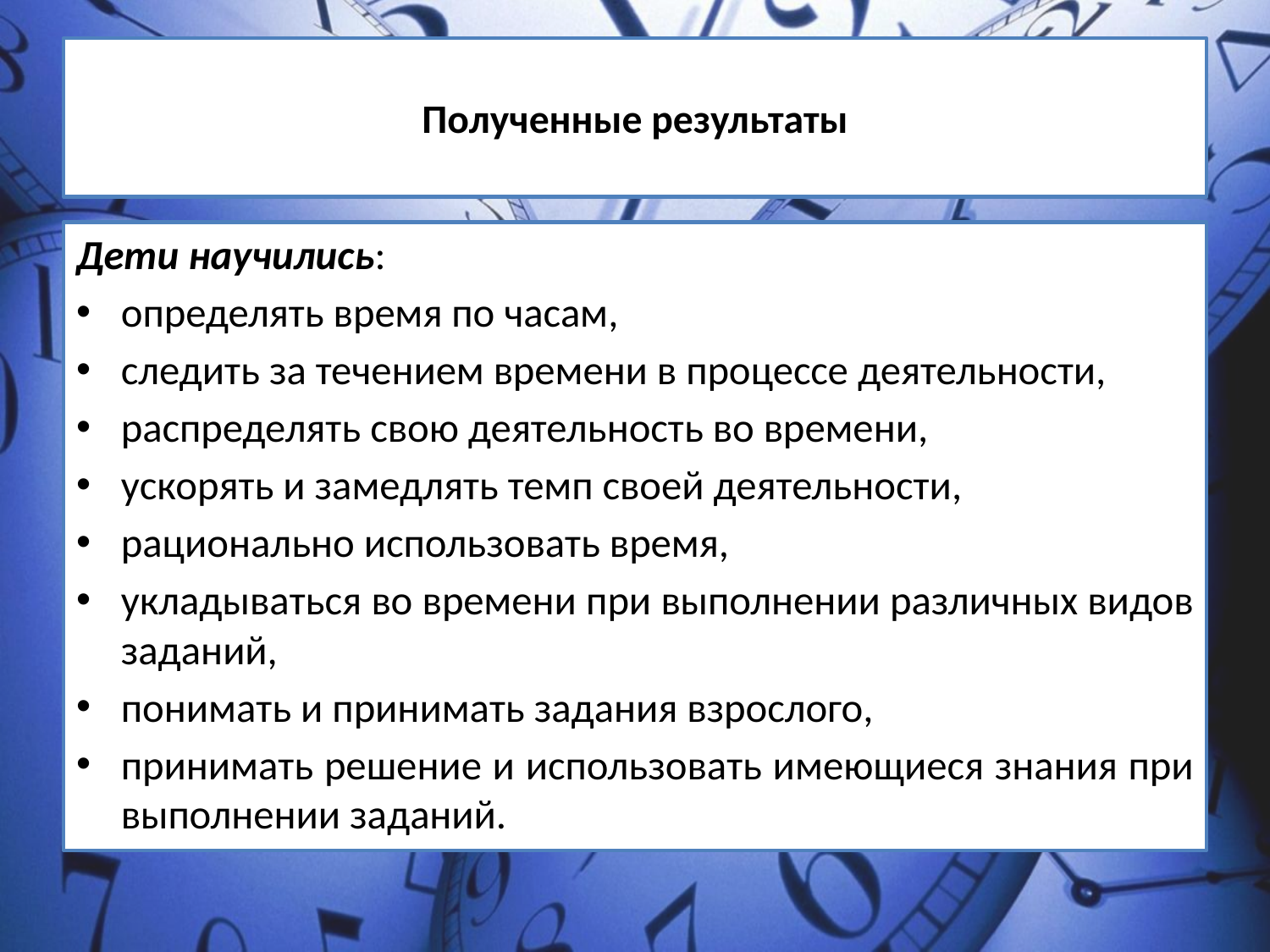

# Полученные результаты
Дети научились:
определять время по часам,
следить за течением времени в процессе деятельности,
распределять свою деятельность во времени,
ускорять и замедлять темп своей деятельности,
рационально использовать время,
укладываться во времени при выполнении различных видов заданий,
понимать и принимать задания взрослого,
принимать решение и использовать имеющиеся знания при выполнении заданий.